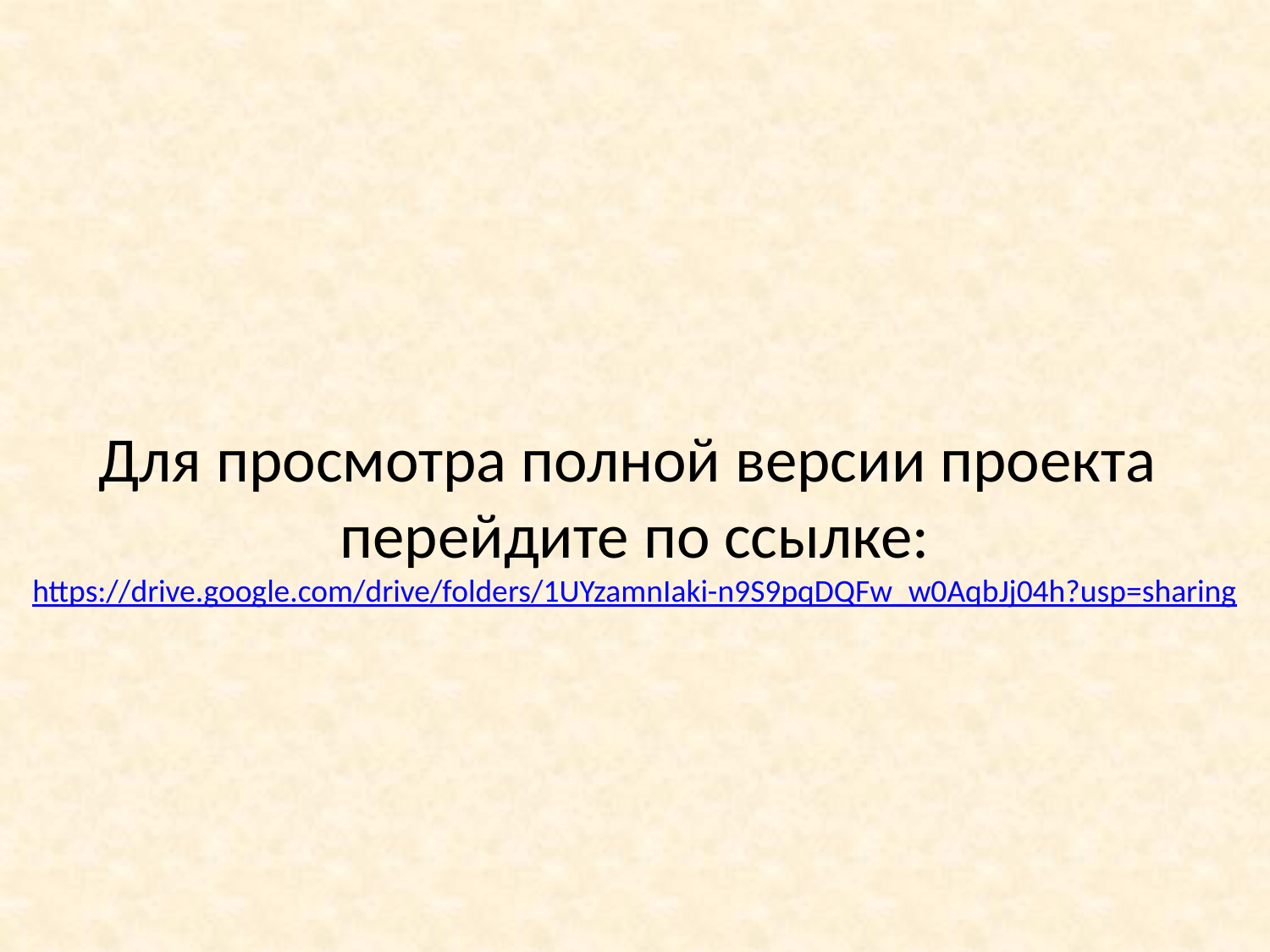

Для просмотра полной версии проекта
перейдите по ссылке:
https://drive.google.com/drive/folders/1UYzamnIaki-n9S9pqDQFw_w0AqbJj04h?usp=sharing